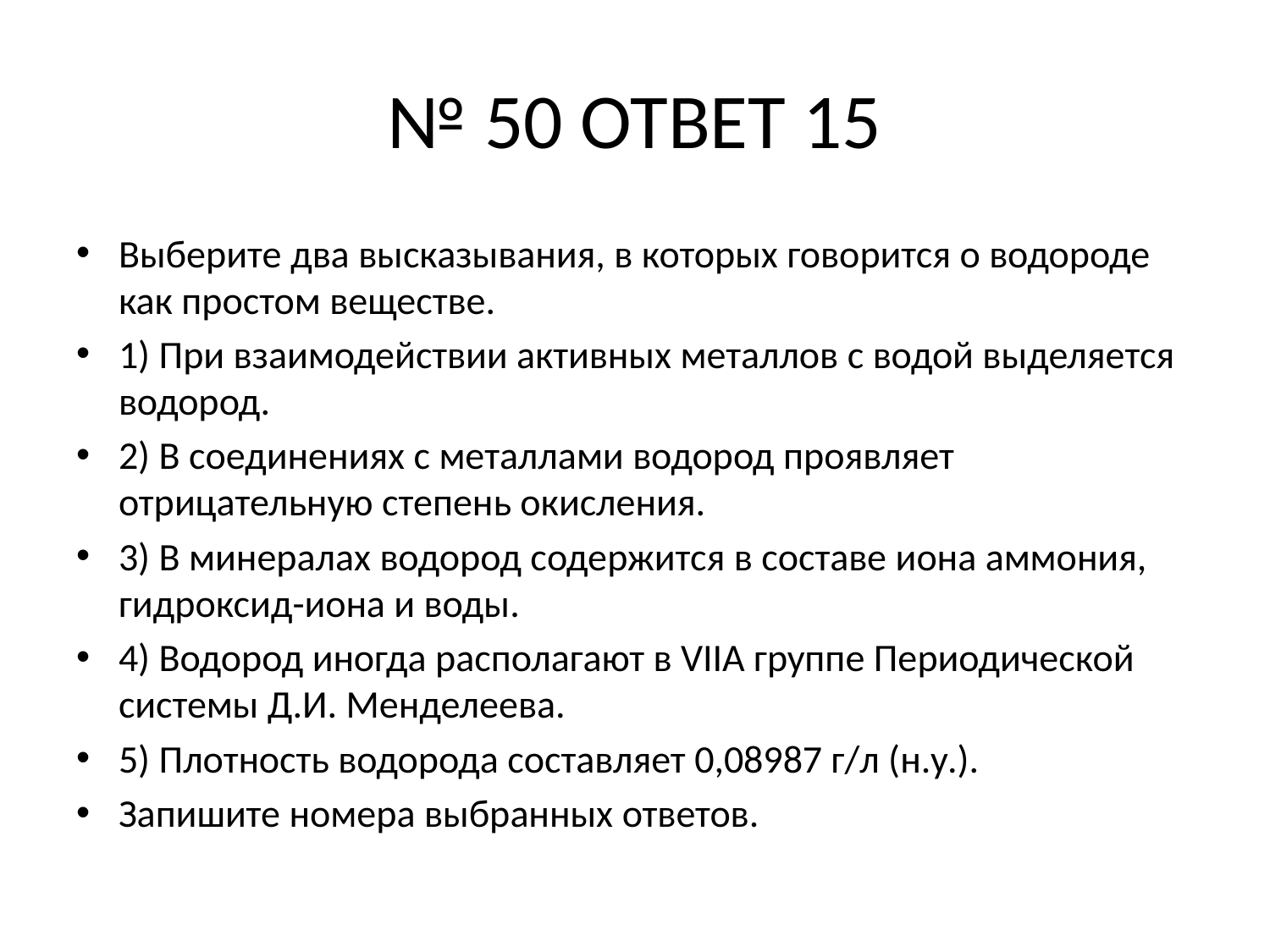

# № 50 ОТВЕТ 15
Выберите два высказывания, в которых говорится о водороде как простом веществе.
1) При взаимодействии активных металлов с водой выделяется водород.
2) В соединениях с металлами водород проявляет отрицательную степень окисления.
3) В минералах водород содержится в составе иона аммония, гидроксид-иона и воды.
4) Водород иногда располагают в VIIA группе Периодической системы Д.И. Менделеева.
5) Плотность водорода составляет 0,08987 г/л (н.у.).
Запишите номера выбранных ответов.